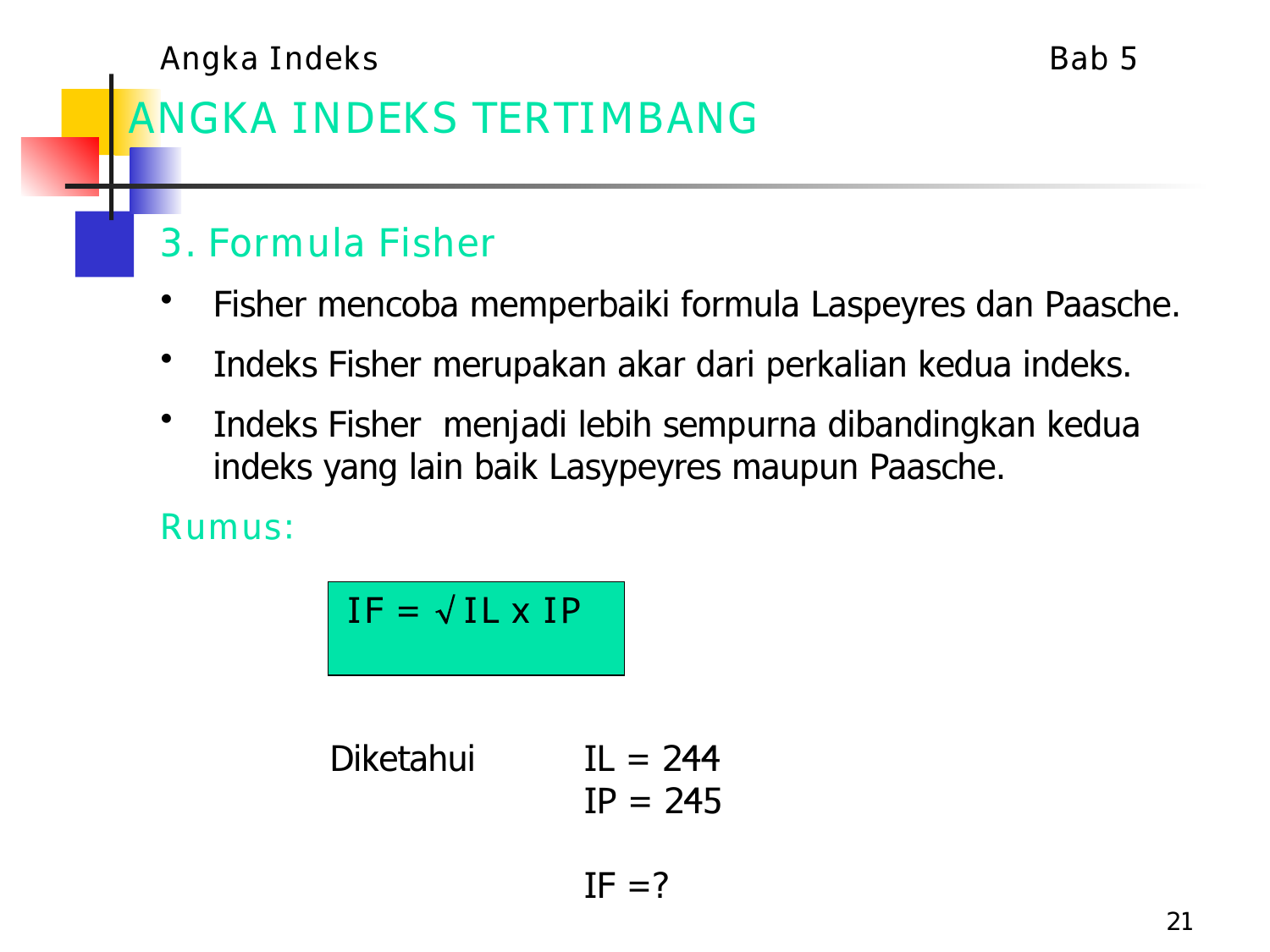

Angka Indeks						Bab 5
ANGKA INDEKS TERTIMBANG
3. Formula Fisher
Fisher mencoba memperbaiki formula Laspeyres dan Paasche.
Indeks Fisher merupakan akar dari perkalian kedua indeks.
Indeks Fisher  menjadi lebih sempurna dibandingkan kedua indeks yang lain baik Lasypeyres maupun Paasche.
Rumus:

IF = √ IL x IP

Diketahui 	IL = 244
		IP = 245

		IF =?
21